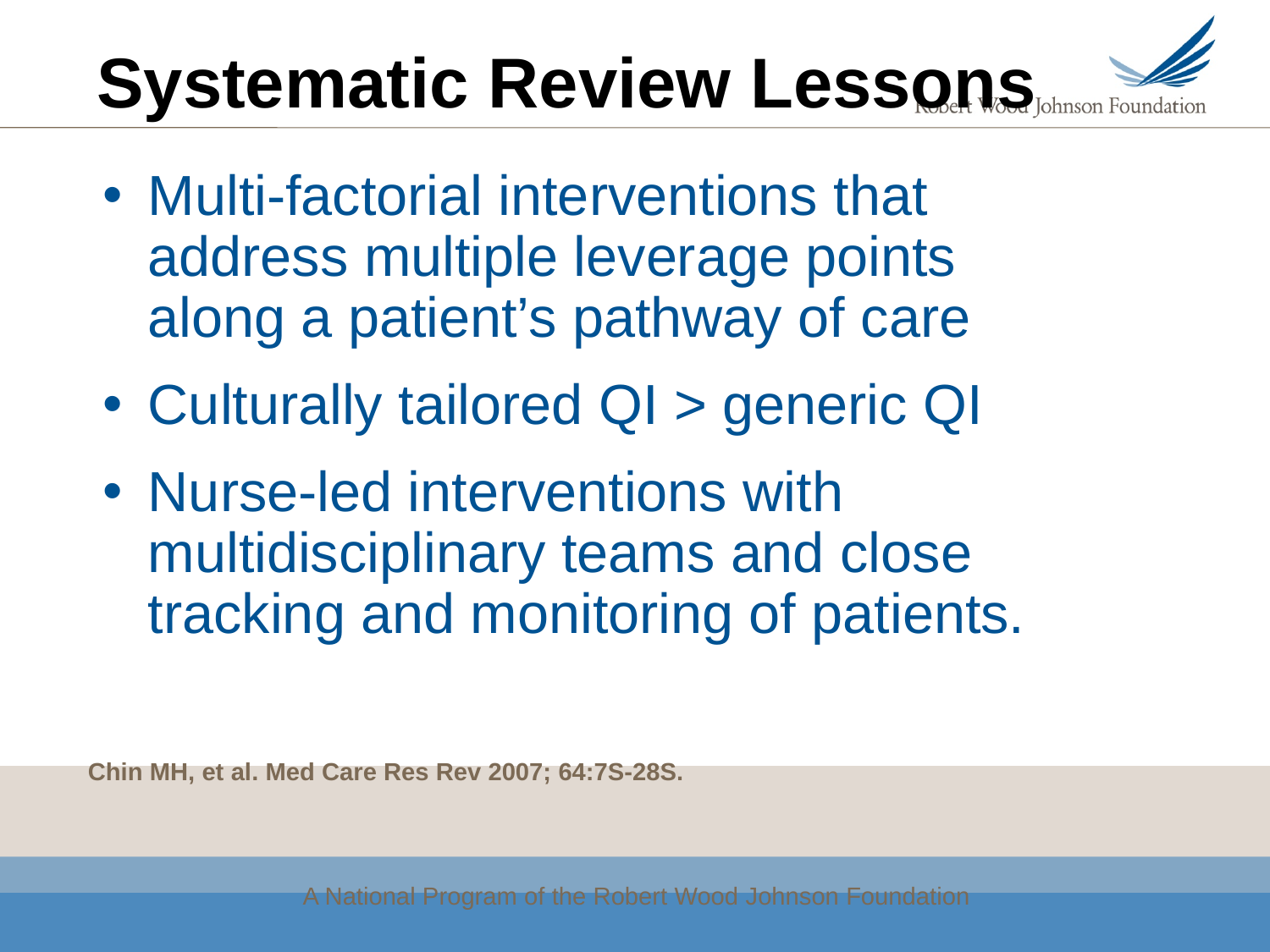

# Systematic Review Lessons
Multi-factorial interventions that address multiple leverage points along a patient’s pathway of care
Culturally tailored QI > generic QI
Nurse-led interventions with multidisciplinary teams and close tracking and monitoring of patients.

Chin MH, et al. Med Care Res Rev 2007; 64:7S-28S.